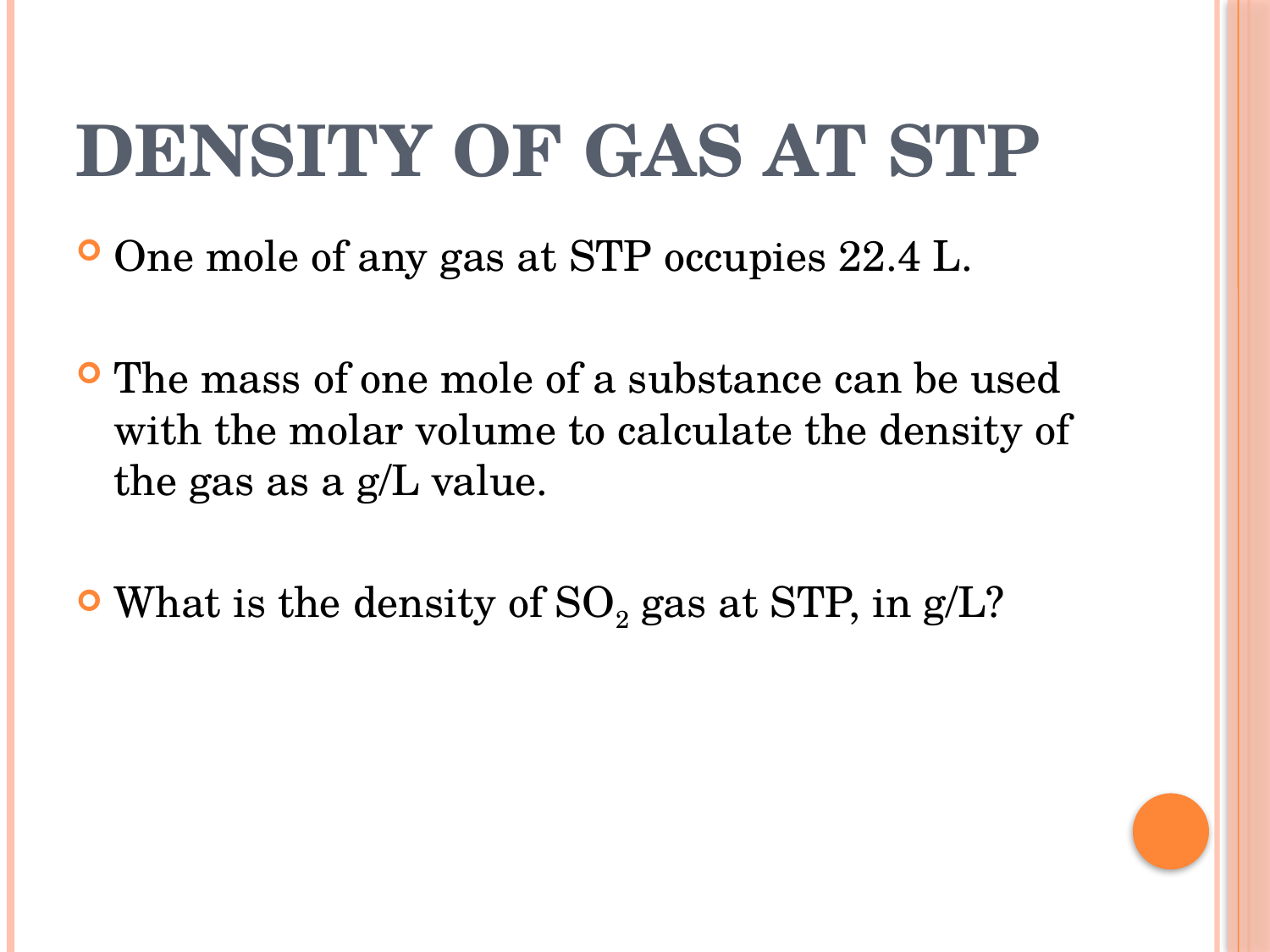

# Density of Gas at STP
One mole of any gas at STP occupies 22.4 L.

The mass of one mole of a substance can be used with the molar volume to calculate the density of the gas as a g/L value.

What is the density of SO2 gas at STP, in g/L?